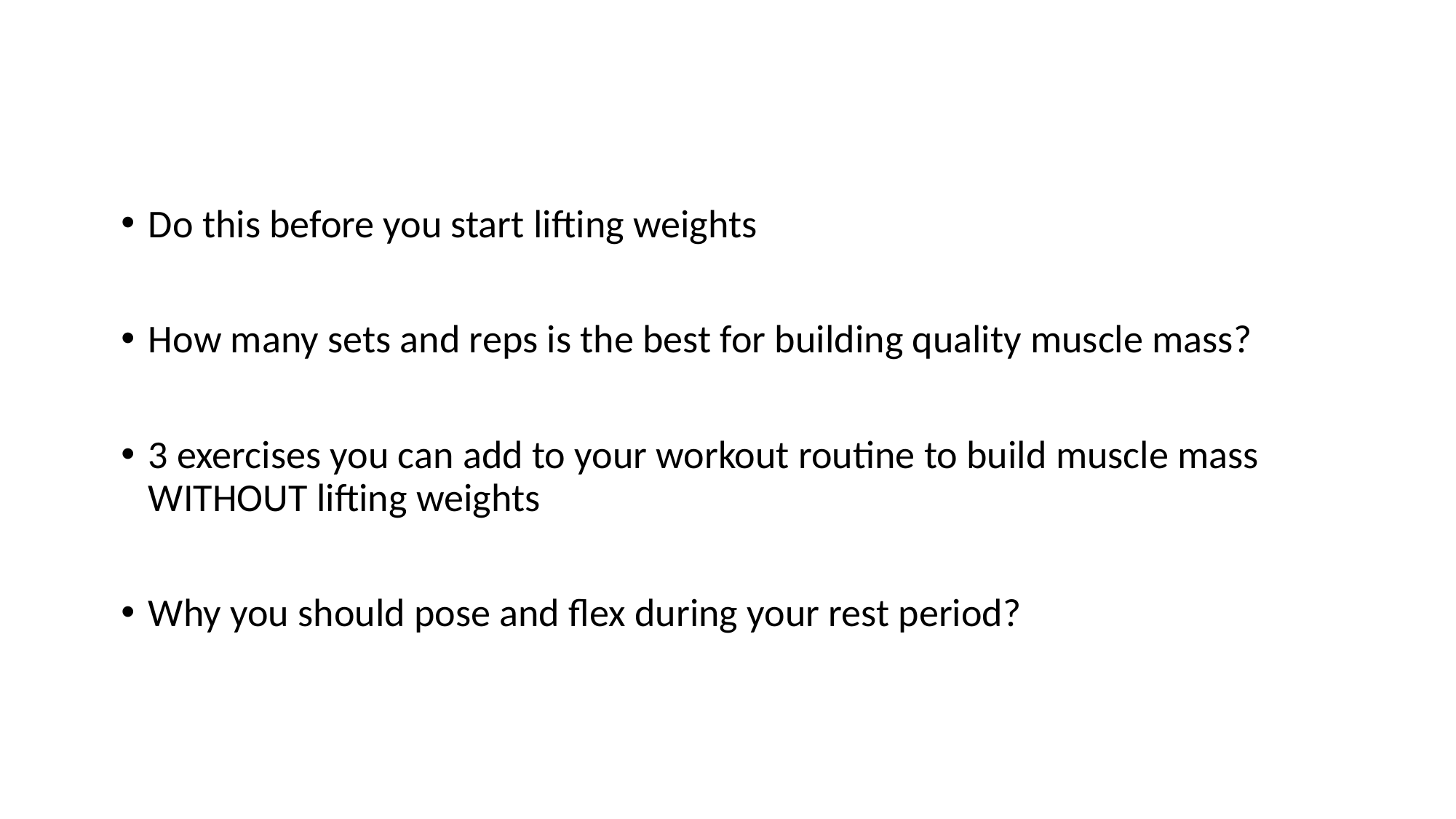

Do this before you start lifting weights

How many sets and reps is the best for building quality muscle mass?

3 exercises you can add to your workout routine to build muscle mass WITHOUT lifting weights

Why you should pose and flex during your rest period?